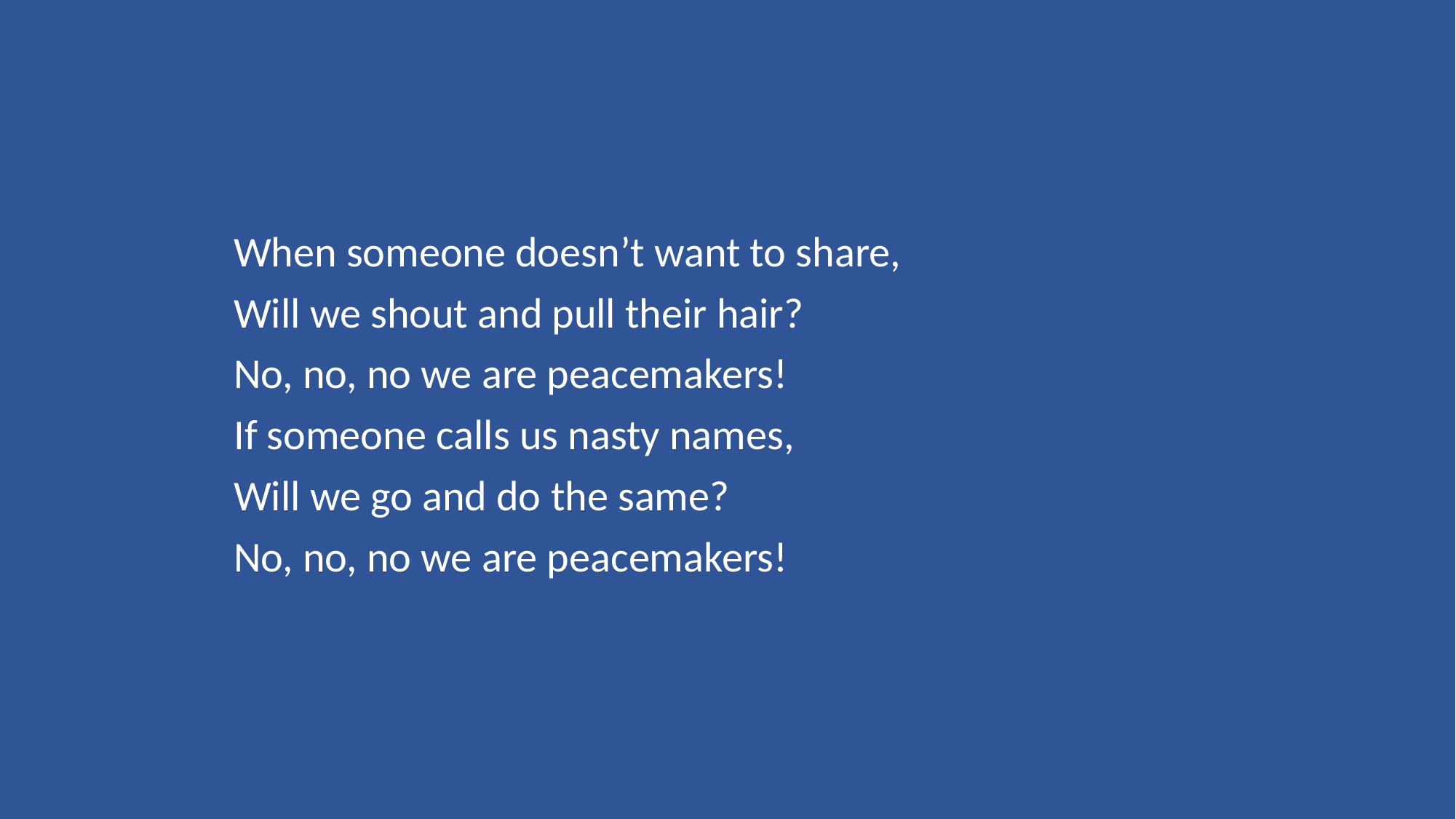

When someone doesn’t want to share,
Will we shout and pull their hair?
No, no, no we are peacemakers!
If someone calls us nasty names,
Will we go and do the same?
No, no, no we are peacemakers!